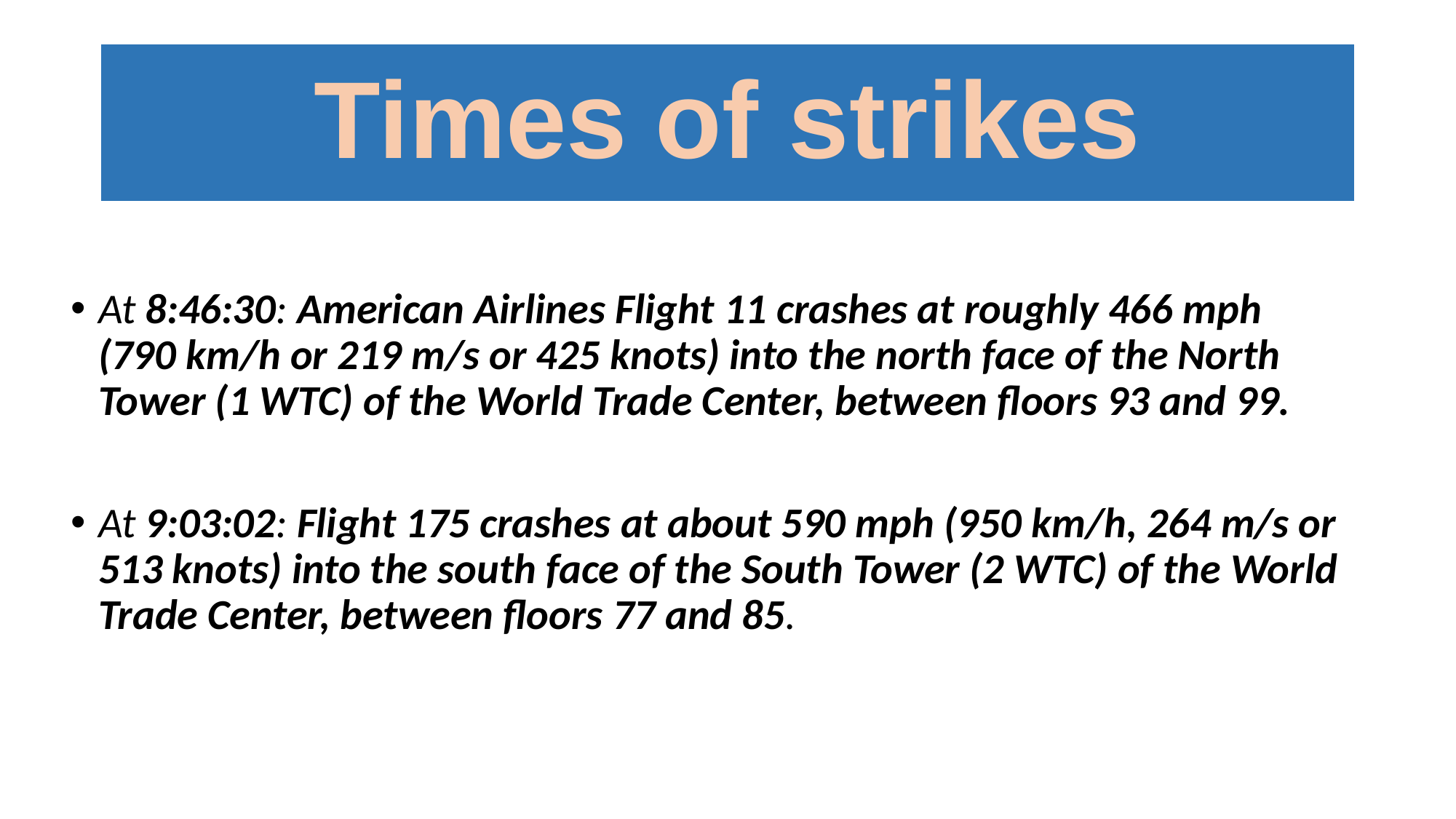

# Times of strikes
At 8:46:30: American Airlines Flight 11 crashes at roughly 466 mph (790 km/h or 219 m/s or 425 knots) into the north face of the North Tower (1 WTC) of the World Trade Center, between floors 93 and 99.

At 9:03:02: Flight 175 crashes at about 590 mph (950 km/h, 264 m/s or 513 knots) into the south face of the South Tower (2 WTC) of the World Trade Center, between floors 77 and 85.